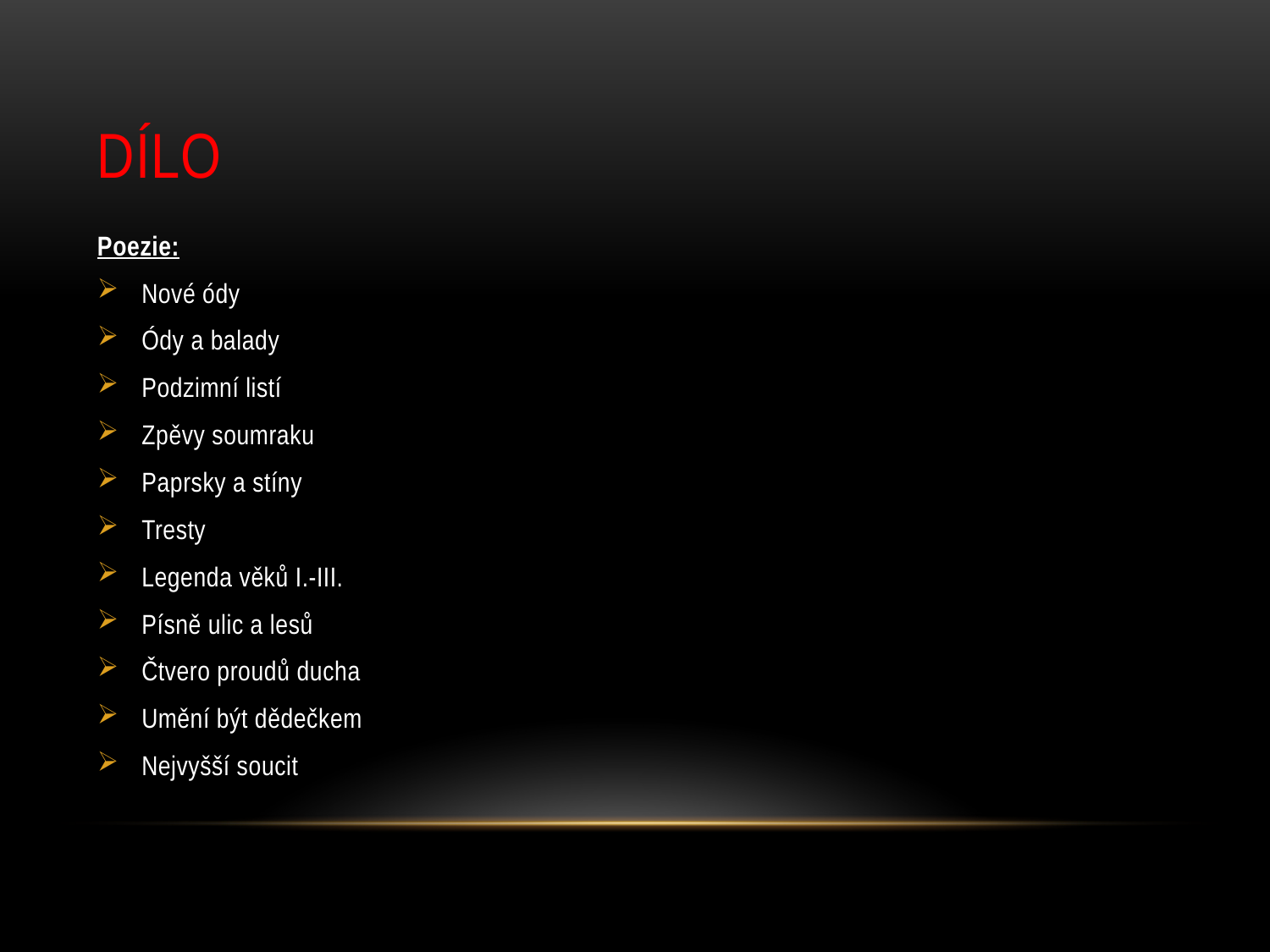

# Dílo
Poezie:
Nové ódy
Ódy a balady
Podzimní listí
Zpěvy soumraku
Paprsky a stíny
Tresty
Legenda věků I.-III.
Písně ulic a lesů
Čtvero proudů ducha
Umění být dědečkem
Nejvyšší soucit